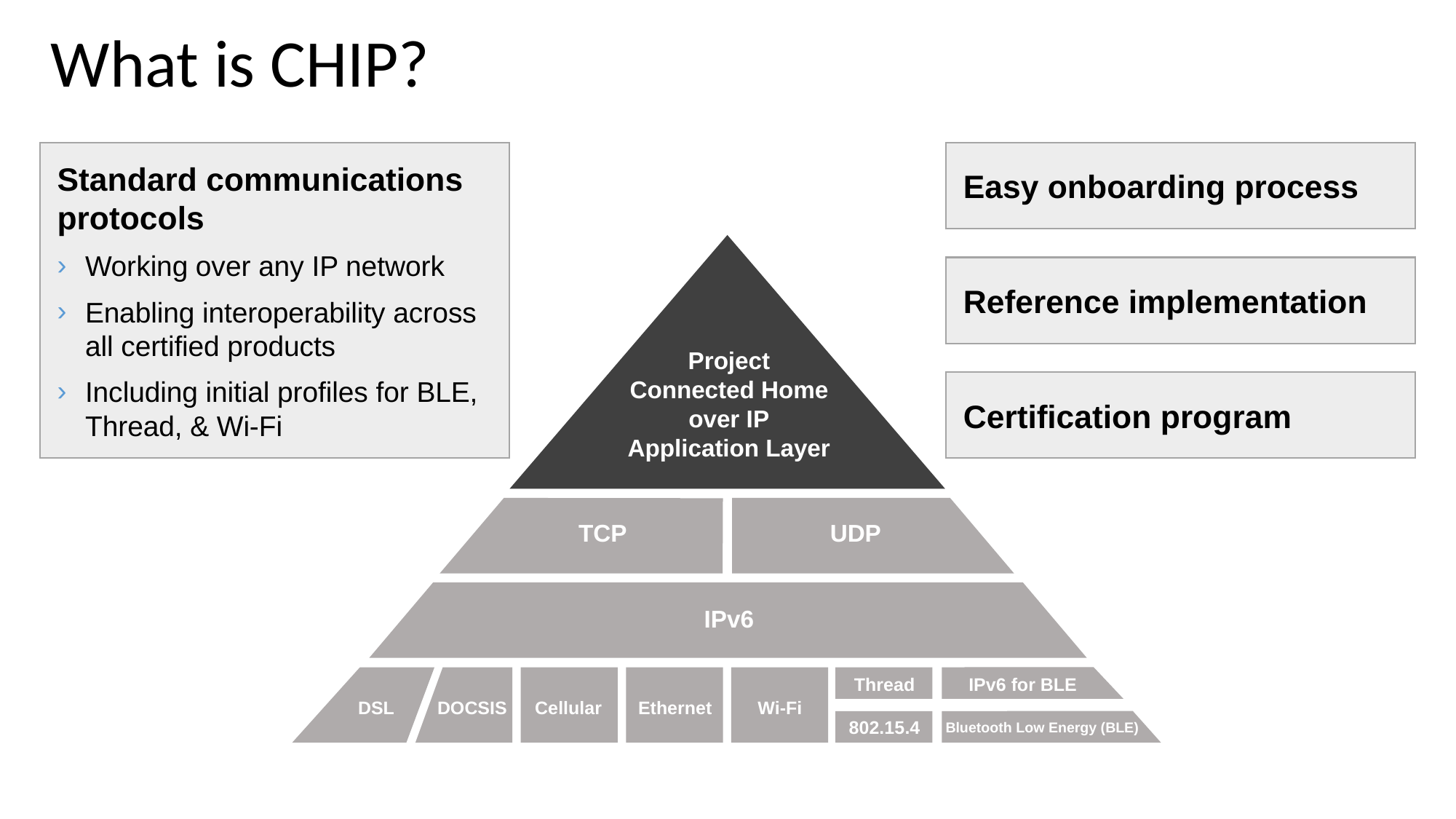

# What is CHIP?
Standard communications protocols
Working over any IP network
Enabling interoperability across all certified products
Including initial profiles for BLE, Thread, & Wi-Fi
Easy onboarding process

Project
Connected Home
over IP
Application Layer

TCP
UDP

IPv6

Thread
IPv6 for BLE
DSL
DOCSIS
Cellular
Ethernet
Wi-Fi

802.15.4
Bluetooth Low Energy (BLE)
Reference implementation
Certification program